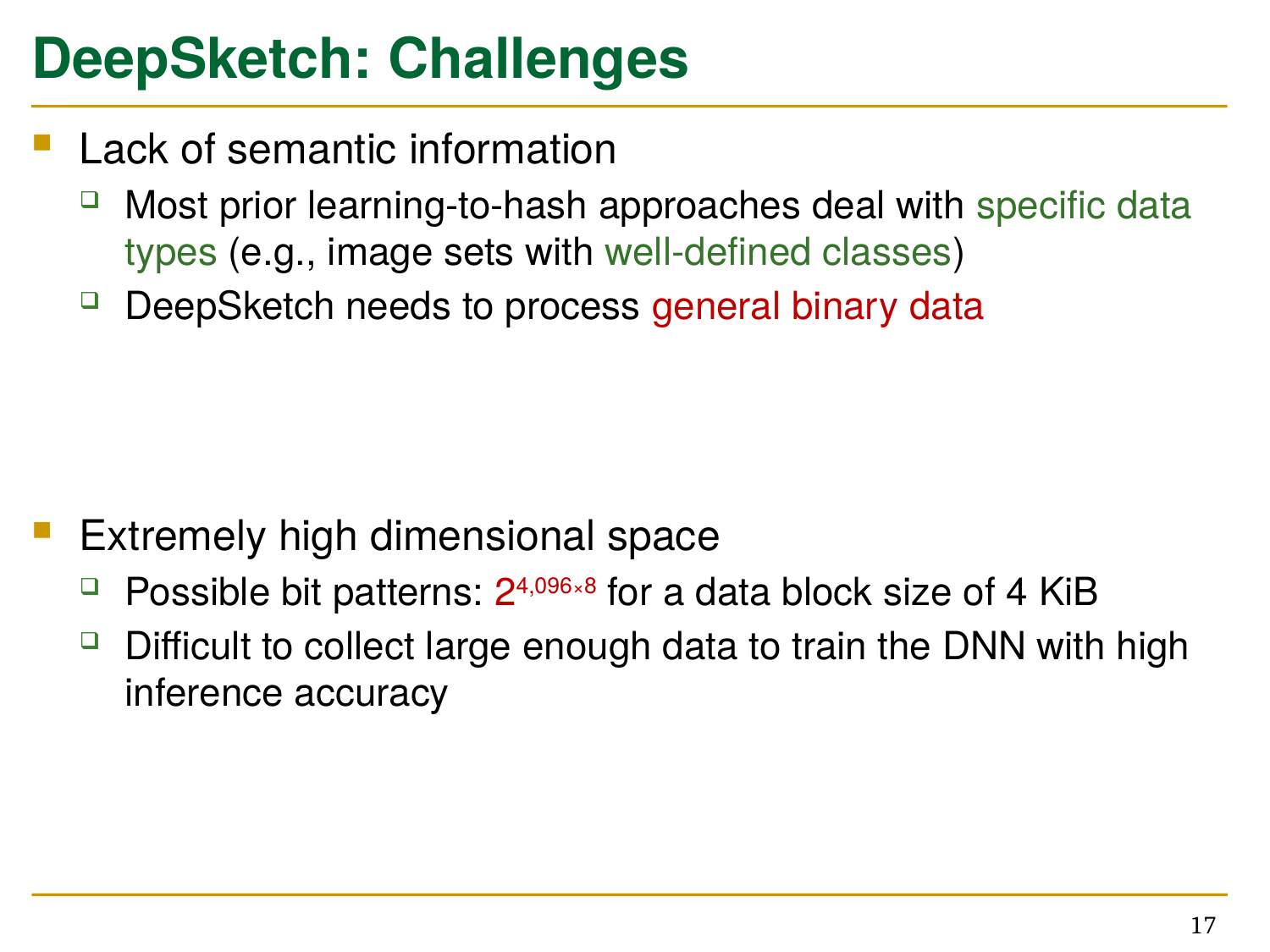

# DeepSketch: Challenges
Lack of semantic information
Most prior learning-to-hash approaches deal with specific data types (e.g., image sets with well-defined classes)
DeepSketch needs to process general binary data

Extremely high dimensional space
Possible bit patterns: 24,096×8 for a data block size of 4 KiB
Difficult to collect large enough data to train the DNN with high inference accuracy
17